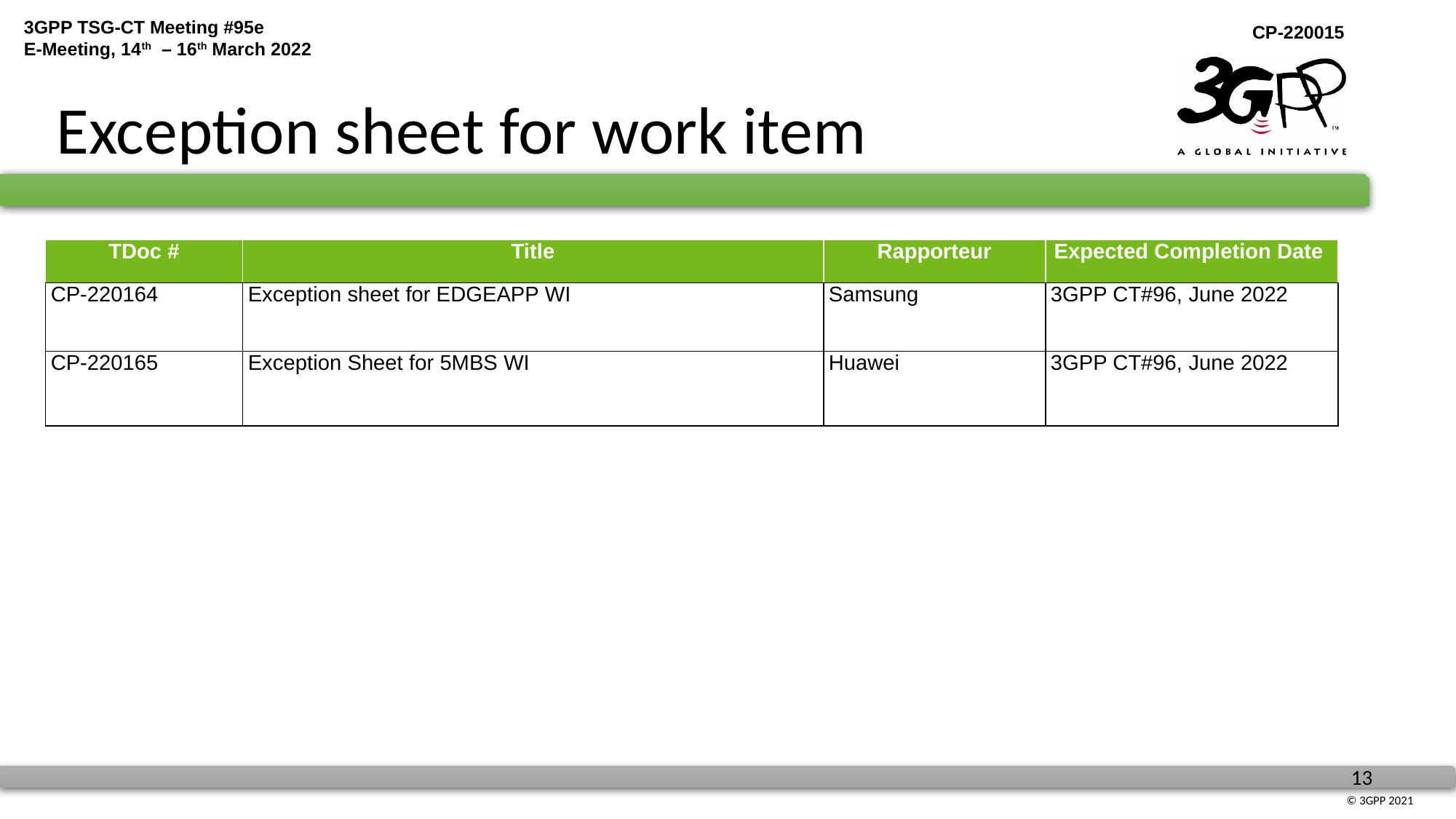

# Exception sheet for work item
| TDoc # | Title | Rapporteur | Expected Completion Date |
| --- | --- | --- | --- |
| CP-220164 | Exception sheet for EDGEAPP WI | Samsung | 3GPP CT#96, June 2022 |
| CP-220165 | Exception Sheet for 5MBS WI | Huawei | 3GPP CT#96, June 2022 |